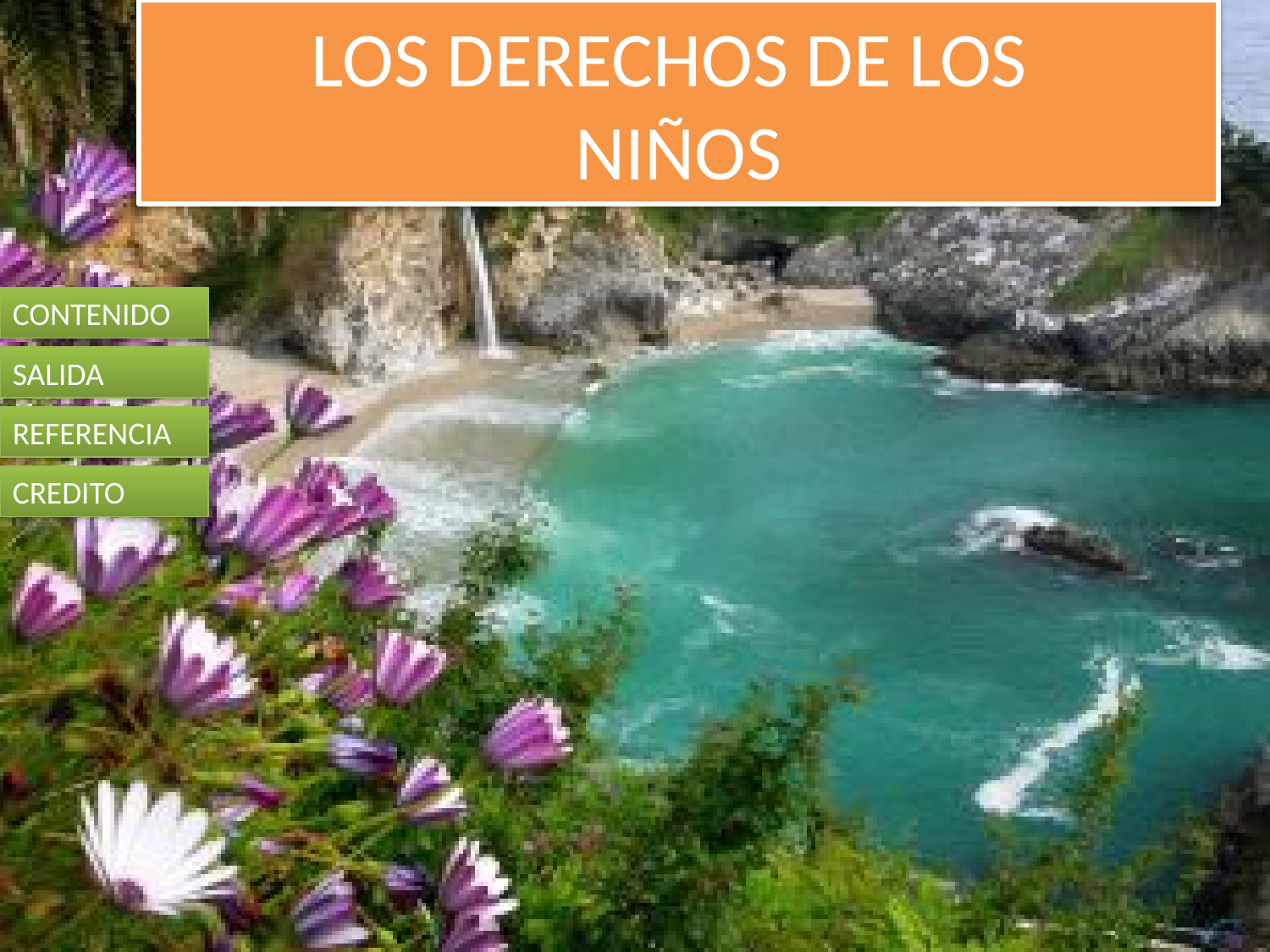

# LOS DERECHOS DE LOS NIÑOS
CONTENIDO
SALIDA
REFERENCIA
CREDITO